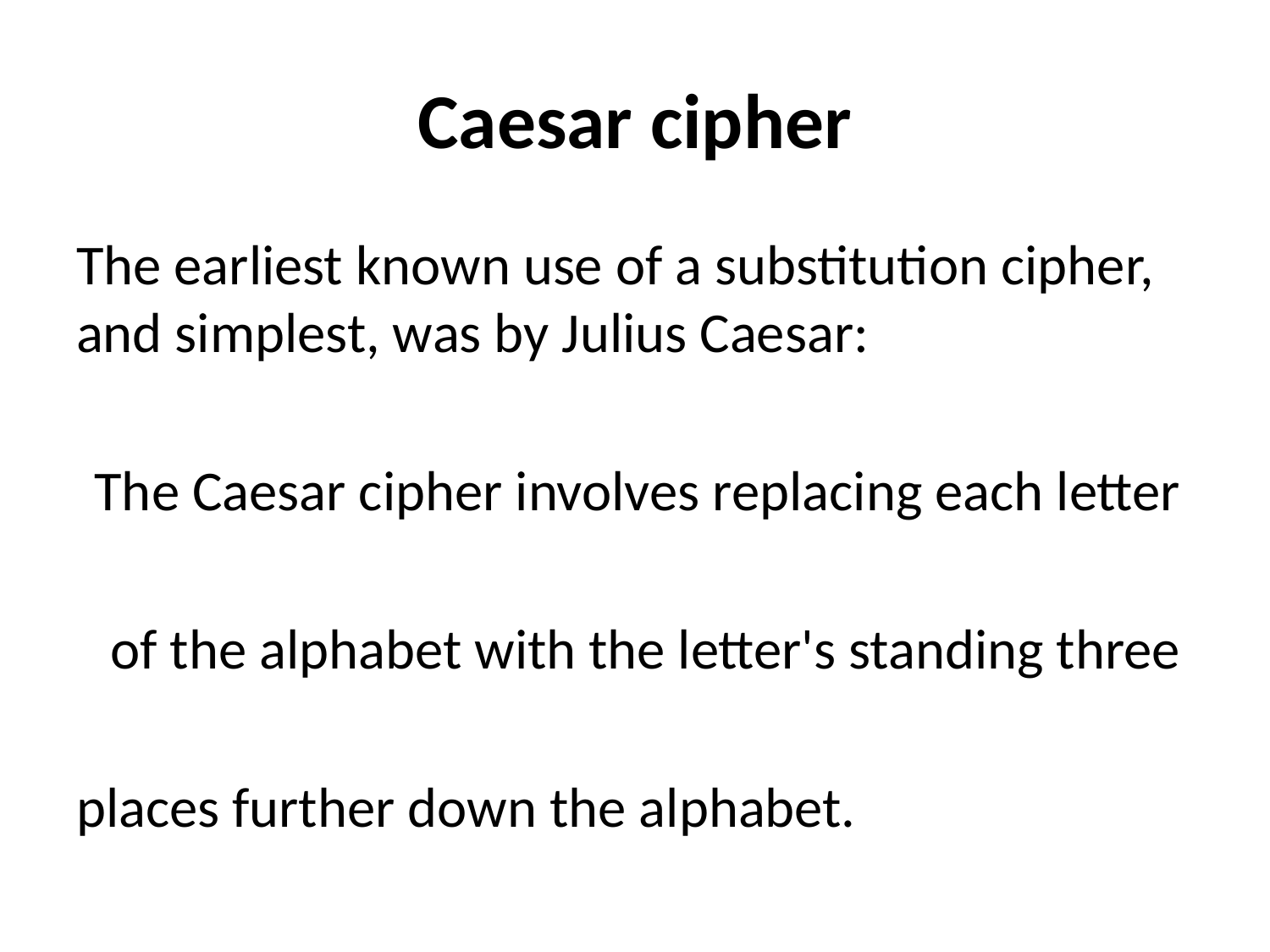

# Caesar cipher
The earliest known use of a substitution cipher, and simplest, was by Julius Caesar:

The Caesar cipher involves replacing each letter

of the alphabet with the letter's standing three

places further down the alphabet.